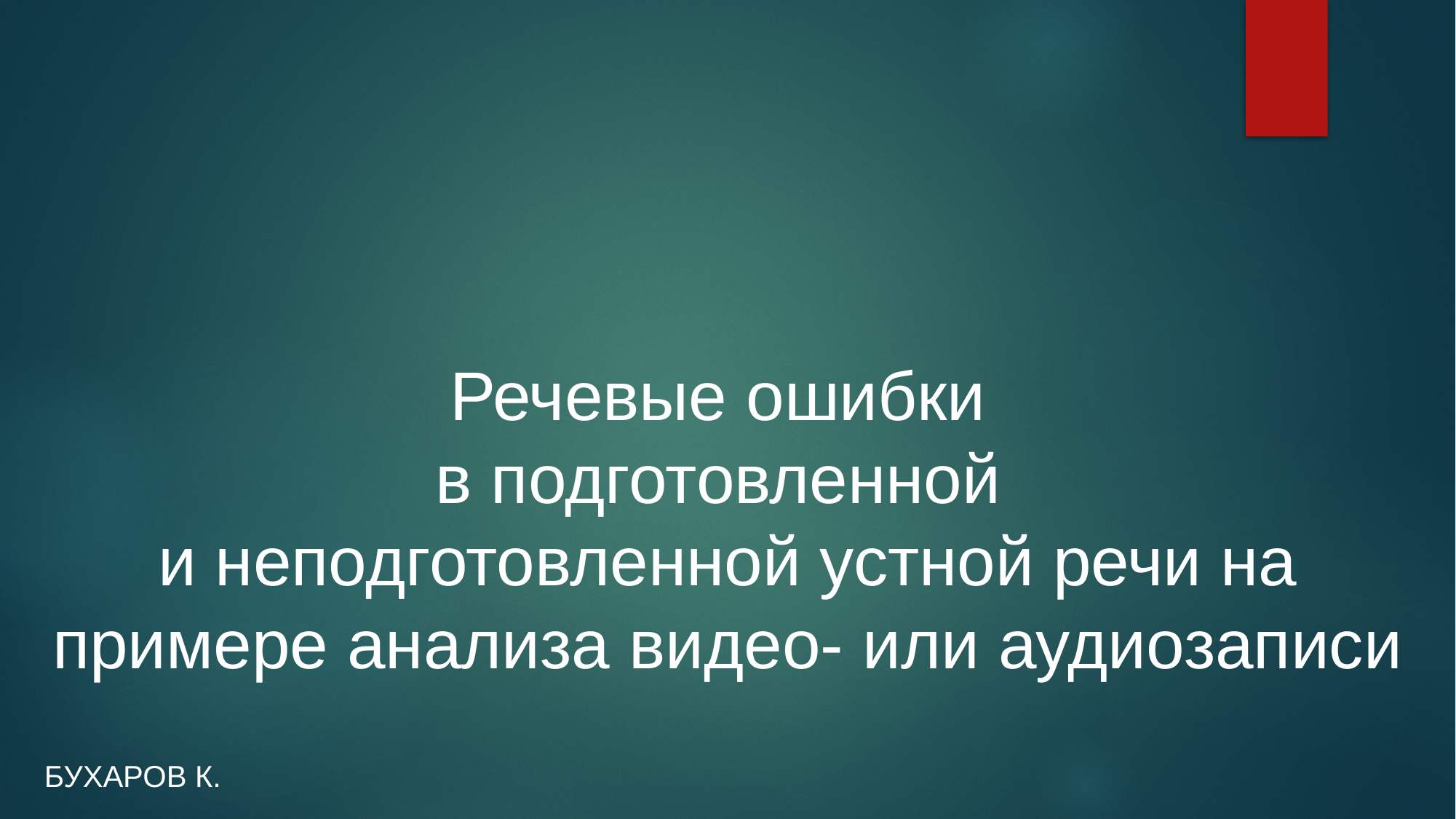

# Речевые ошибки в подготовленной и неподготовленной устной речи на примере анализа видео- или аудиозаписи
Бухаров к.